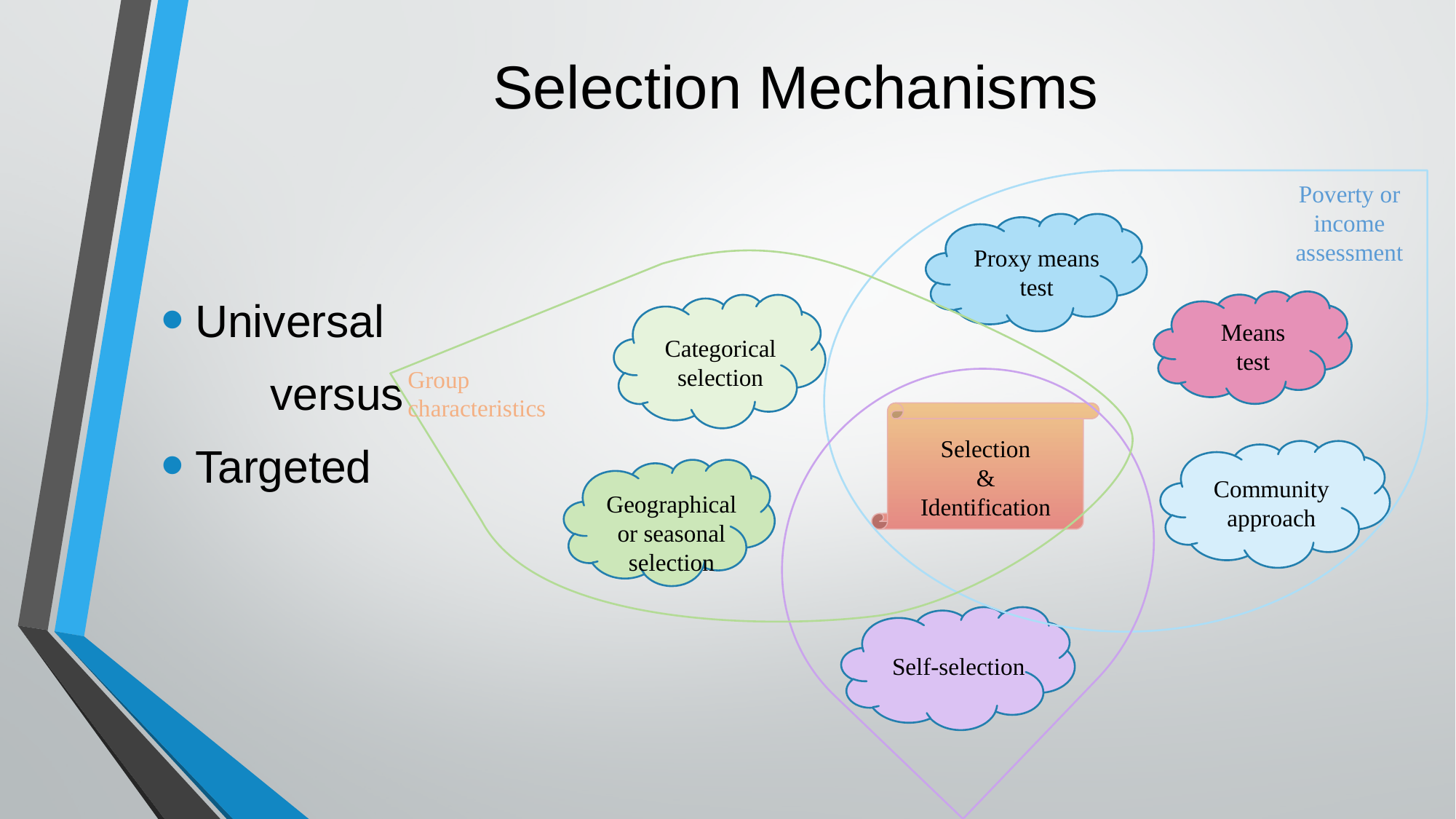

# Selection Mechanisms

Poverty or income assessment

Proxy means test

Means
test
Categorical selection
Group
characteristics

Selection
&
Identification

Community approach
Geographical or seasonal selection

Self-selection
Universal
	versus
Targeted